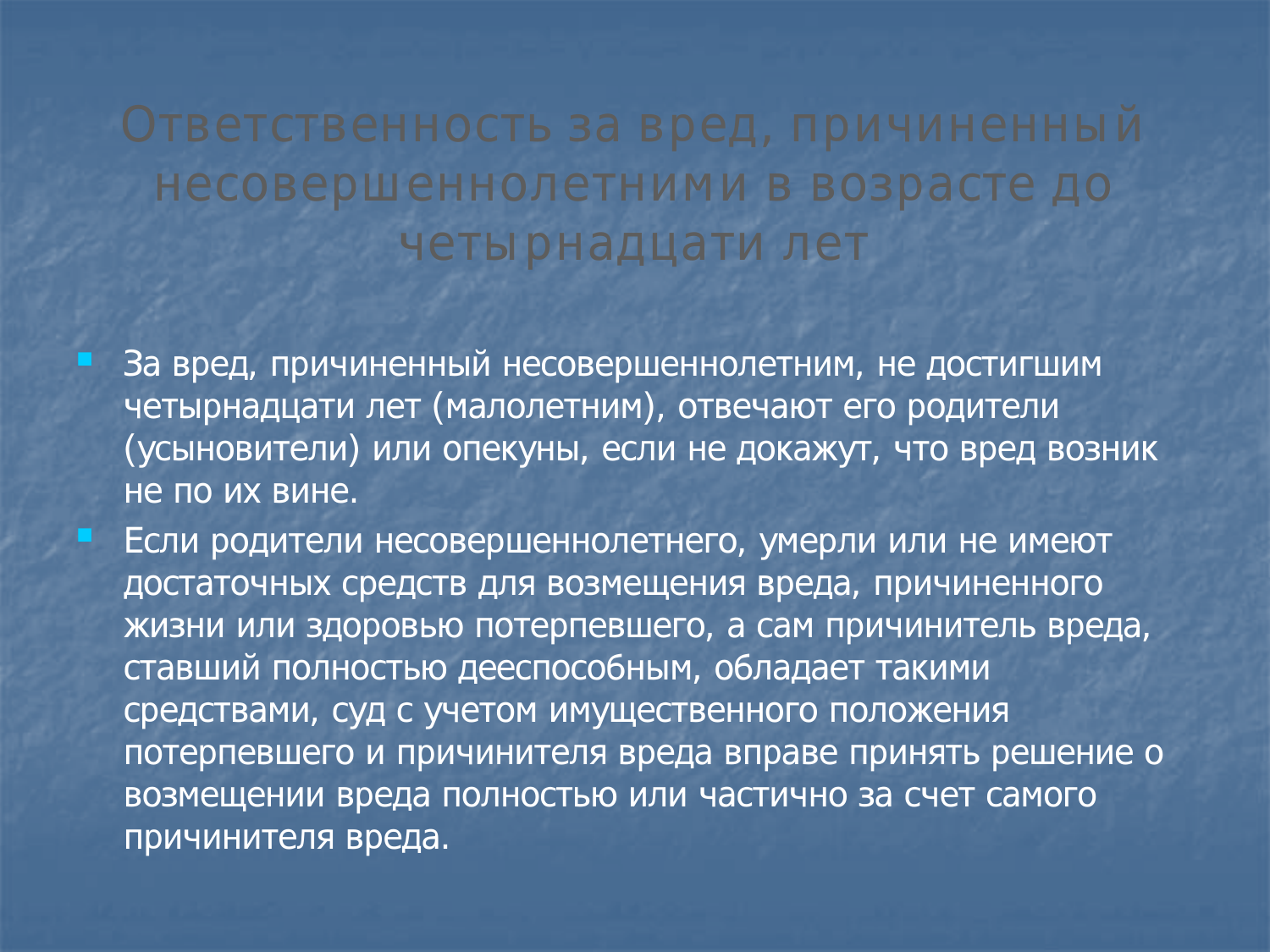

# Ответственность за вред, причиненный несовершеннолетними в возрасте до четырнадцати лет
За вред, причиненный несовершеннолетним, не достигшим четырнадцати лет (малолетним), отвечают его родители (усыновители) или опекуны, если не докажут, что вред возник не по их вине.
Если родители несовершеннолетнего, умерли или не имеют достаточных средств для возмещения вреда, причиненного жизни или здоровью потерпевшего, а сам причинитель вреда, ставший полностью дееспособным, обладает такими средствами, суд с учетом имущественного положения потерпевшего и причинителя вреда вправе принять решение о возмещении вреда полностью или частично за счет самого причинителя вреда.